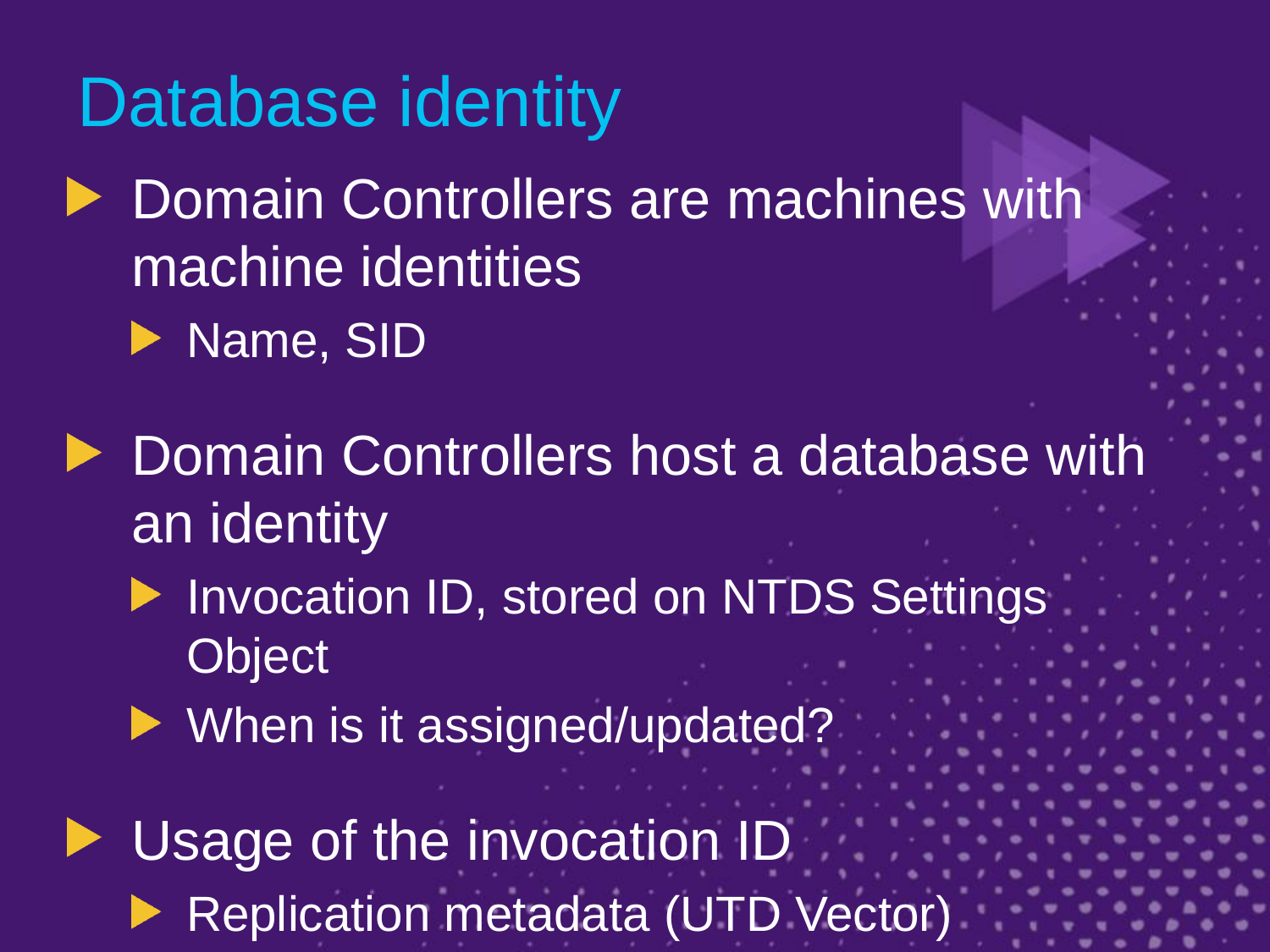

# Database identity
Domain Controllers are machines with machine identities
Name, SID

Domain Controllers host a database with an identity
Invocation ID, stored on NTDS Settings Object
When is it assigned/updated?

Usage of the invocation ID
Replication metadata (UTD Vector)